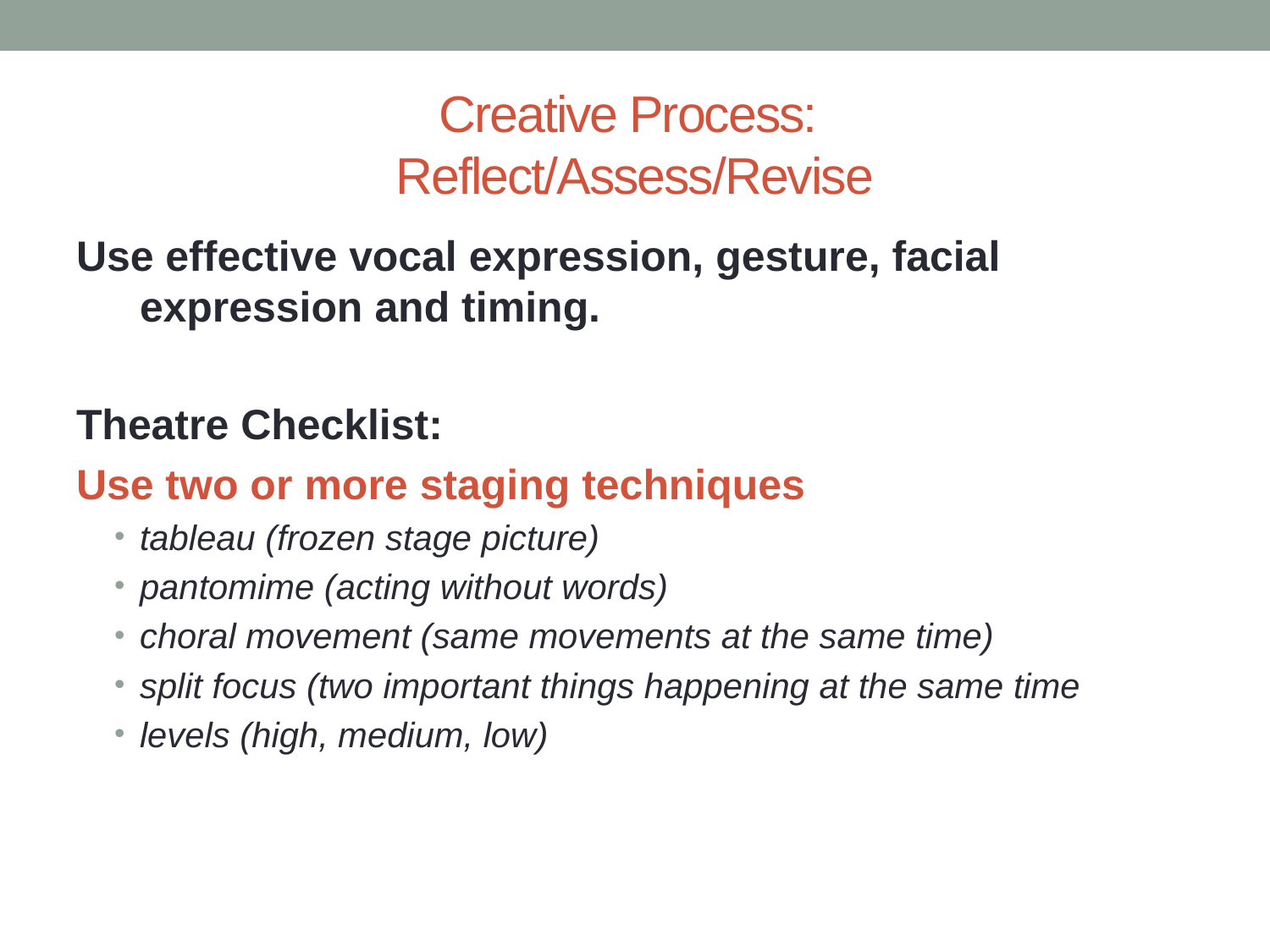

# Creative Process: Reflect/Assess/Revise
Use effective vocal expression, gesture, facial expression and timing.

Theatre Checklist:
Use two or more staging techniques
tableau (frozen stage picture)
pantomime (acting without words)
choral movement (same movements at the same time)
split focus (two important things happening at the same time
levels (high, medium, low)